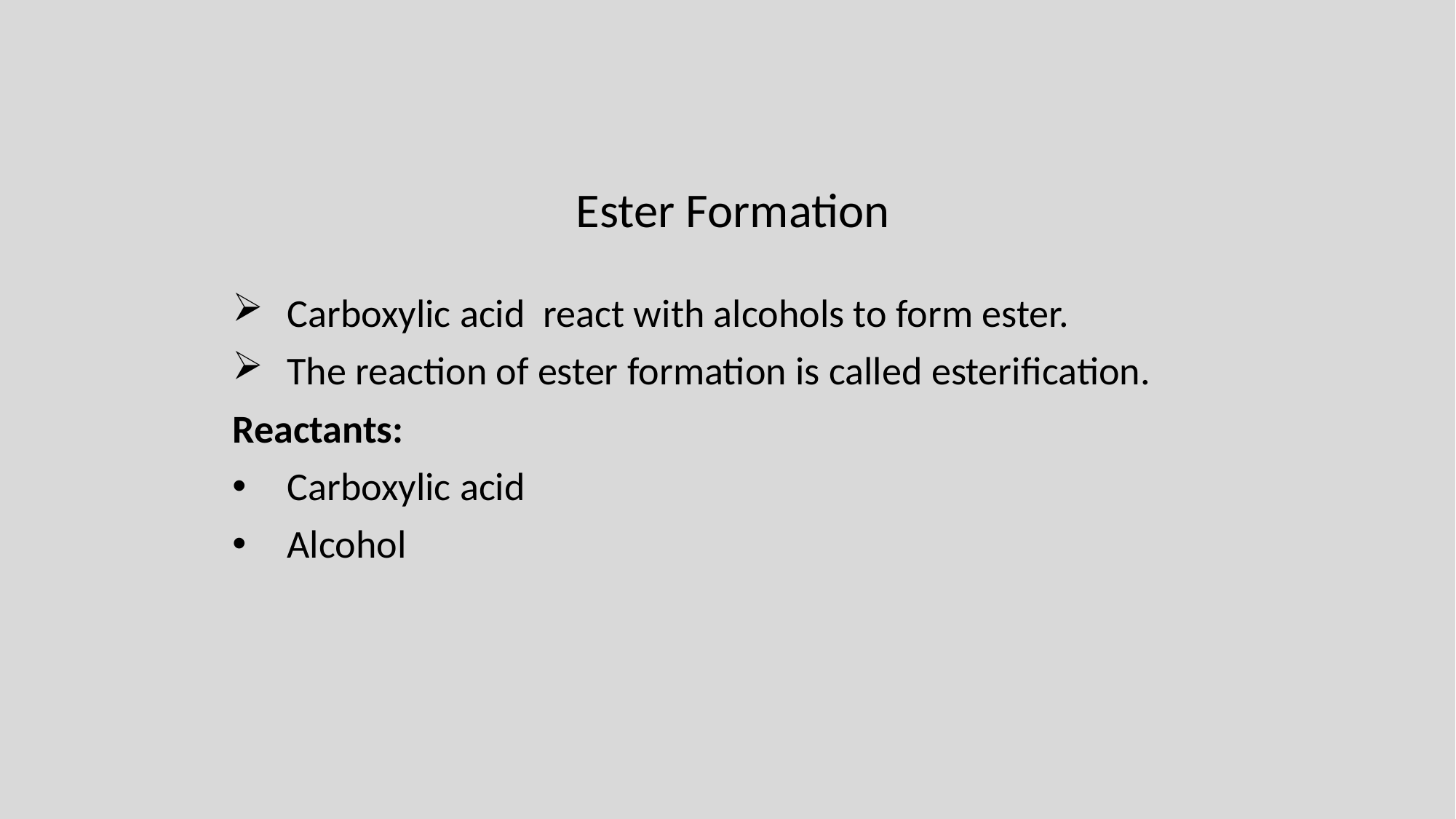

# Ester Formation
Carboxylic acid  react with alcohols to form ester.
The reaction of ester formation is called esterification.
Reactants:
Carboxylic acid
Alcohol